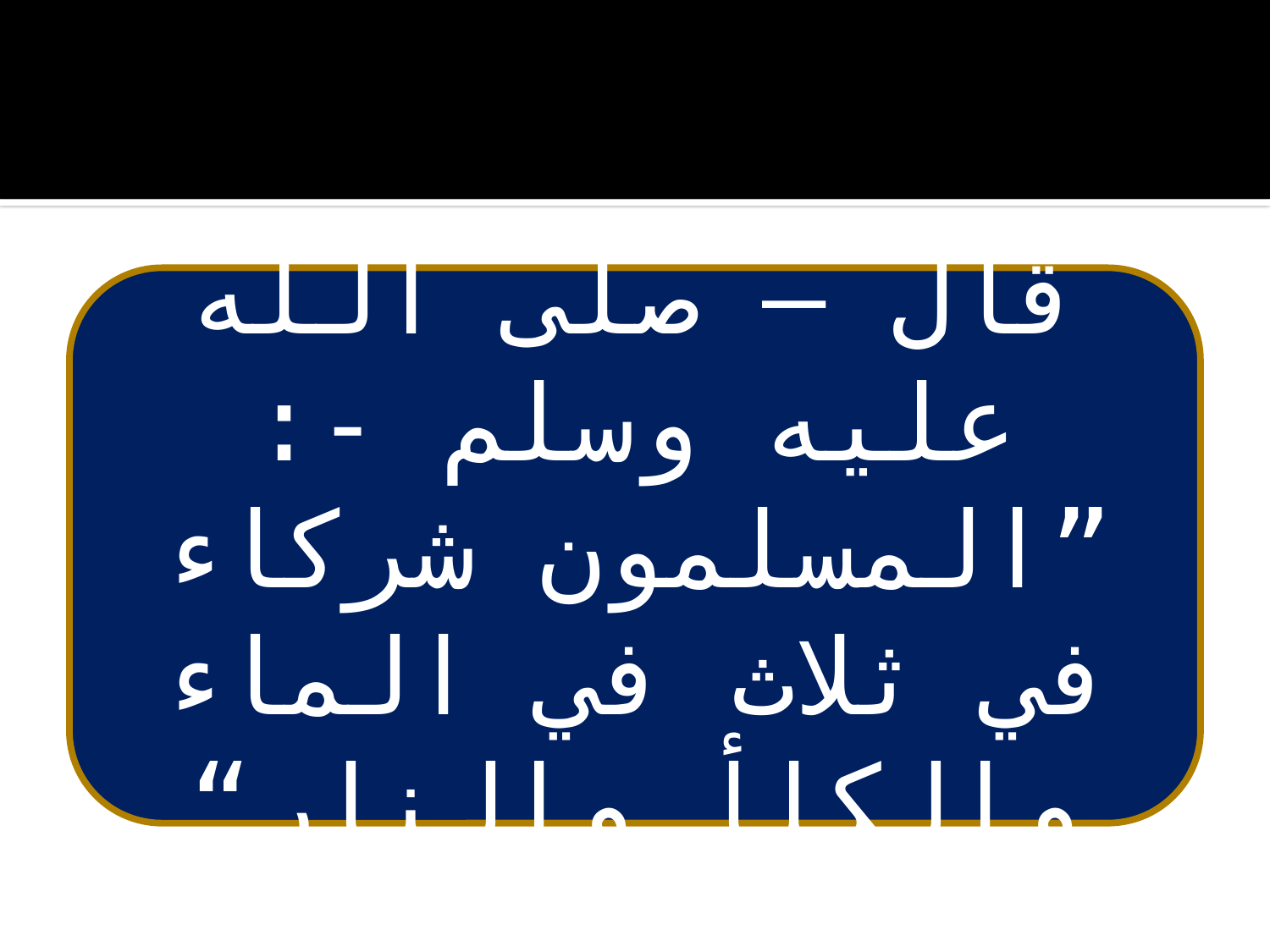

قال – صلى الله عليه وسلم -: ”المسلمون شركاء في ثلاث في الماء والكلأ والنار“